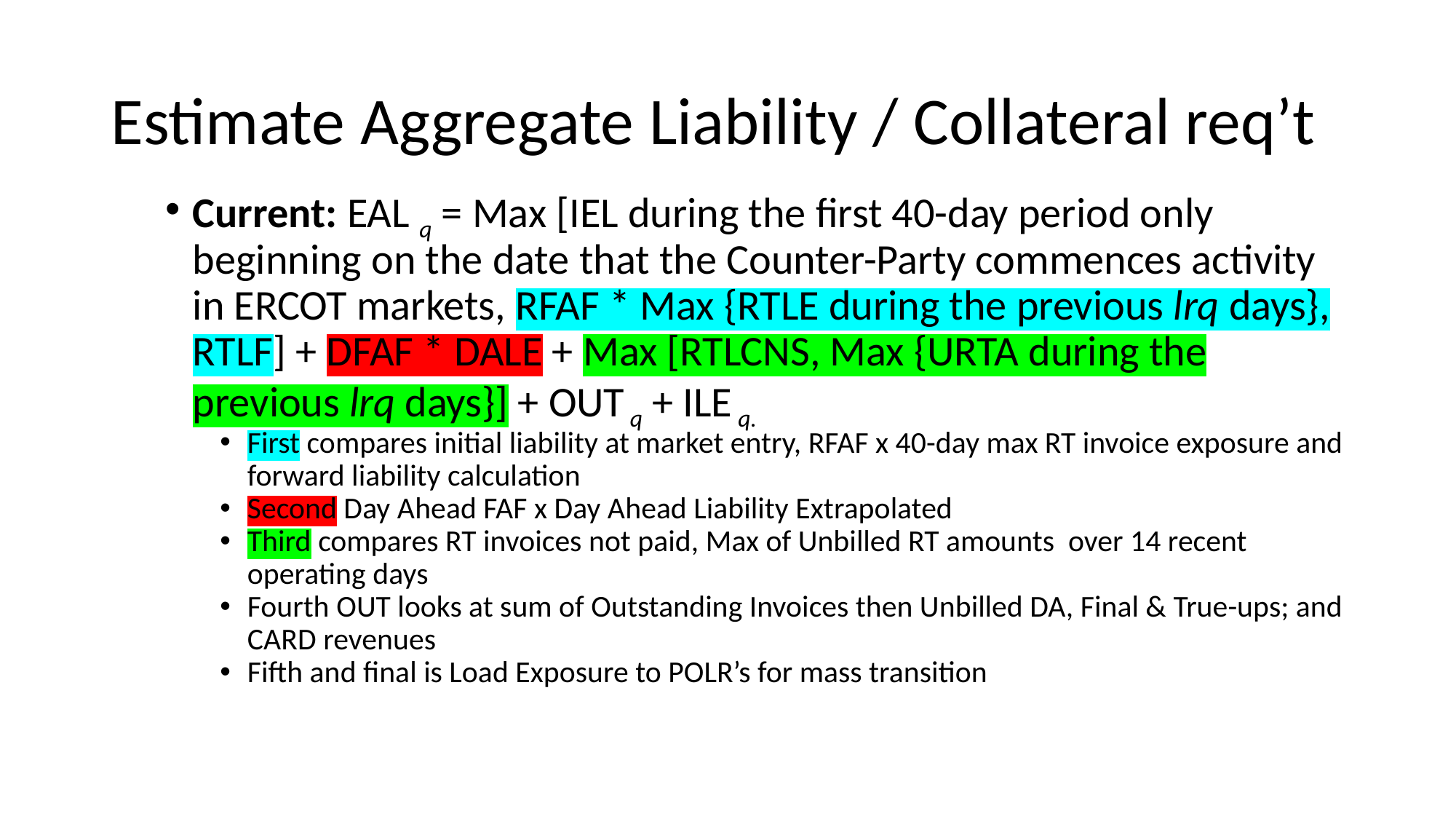

# Estimate Aggregate Liability / Collateral req’t
Current: EAL q = Max [IEL during the first 40-day period only beginning on the date that the Counter-Party commences activity in ERCOT markets, RFAF * Max {RTLE during the previous lrq days}, RTLF] + DFAF * DALE + Max [RTLCNS, Max {URTA during the previous lrq days}] + OUT q + ILE q.
First compares initial liability at market entry, RFAF x 40-day max RT invoice exposure and forward liability calculation
Second Day Ahead FAF x Day Ahead Liability Extrapolated
Third compares RT invoices not paid, Max of Unbilled RT amounts  over 14 recent operating days
Fourth OUT looks at sum of Outstanding Invoices then Unbilled DA, Final & True-ups; and CARD revenues
Fifth and final is Load Exposure to POLR’s for mass transition